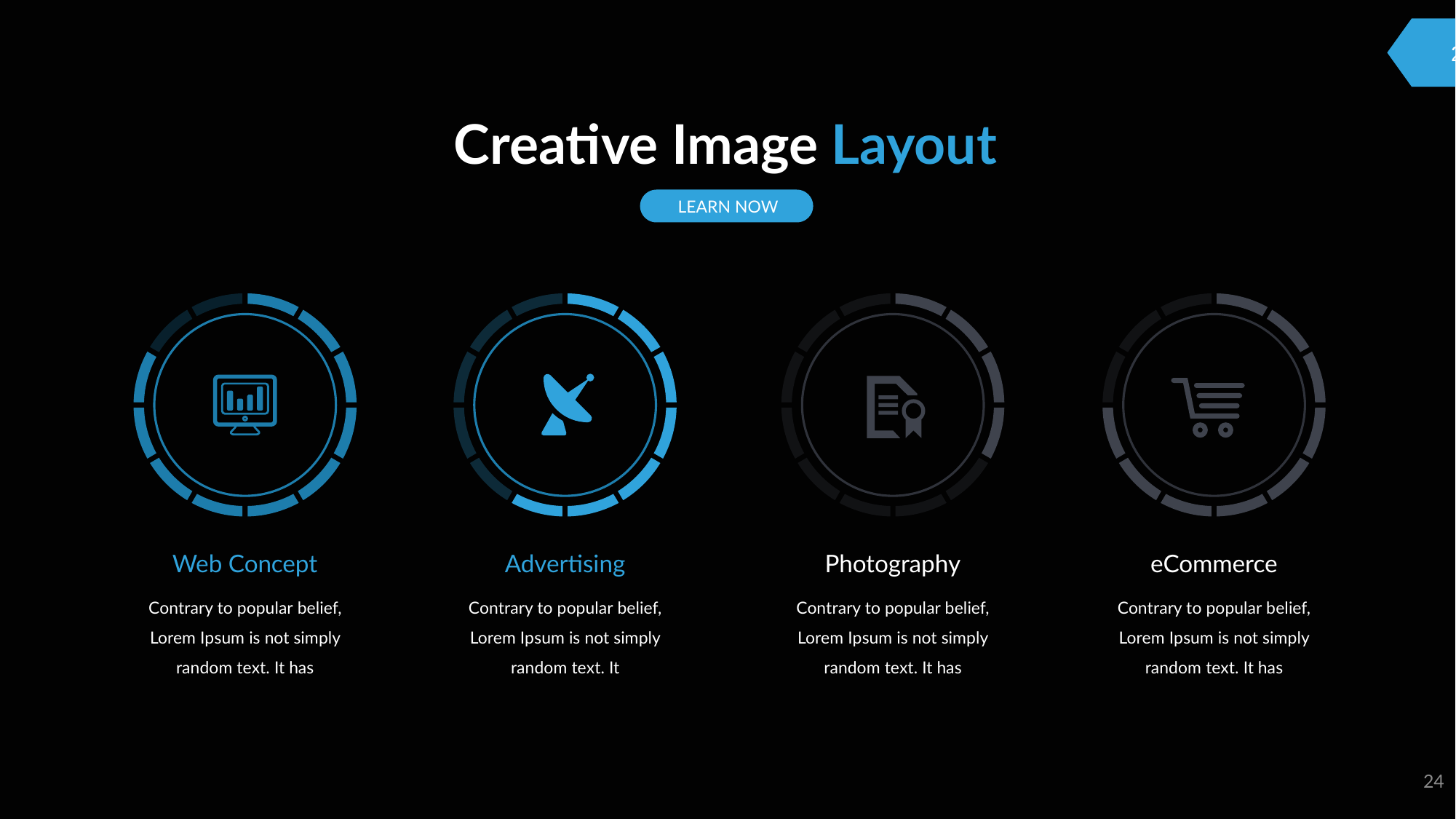

Creative Image Layout

LEARN NOW

Web Concept
Advertising
Photography
eCommerce
Contrary to popular belief, Lorem Ipsum is not simply random text. It has
Contrary to popular belief, Lorem Ipsum is not simply random text. It
Contrary to popular belief, Lorem Ipsum is not simply random text. It has
Contrary to popular belief, Lorem Ipsum is not simply random text. It has
24